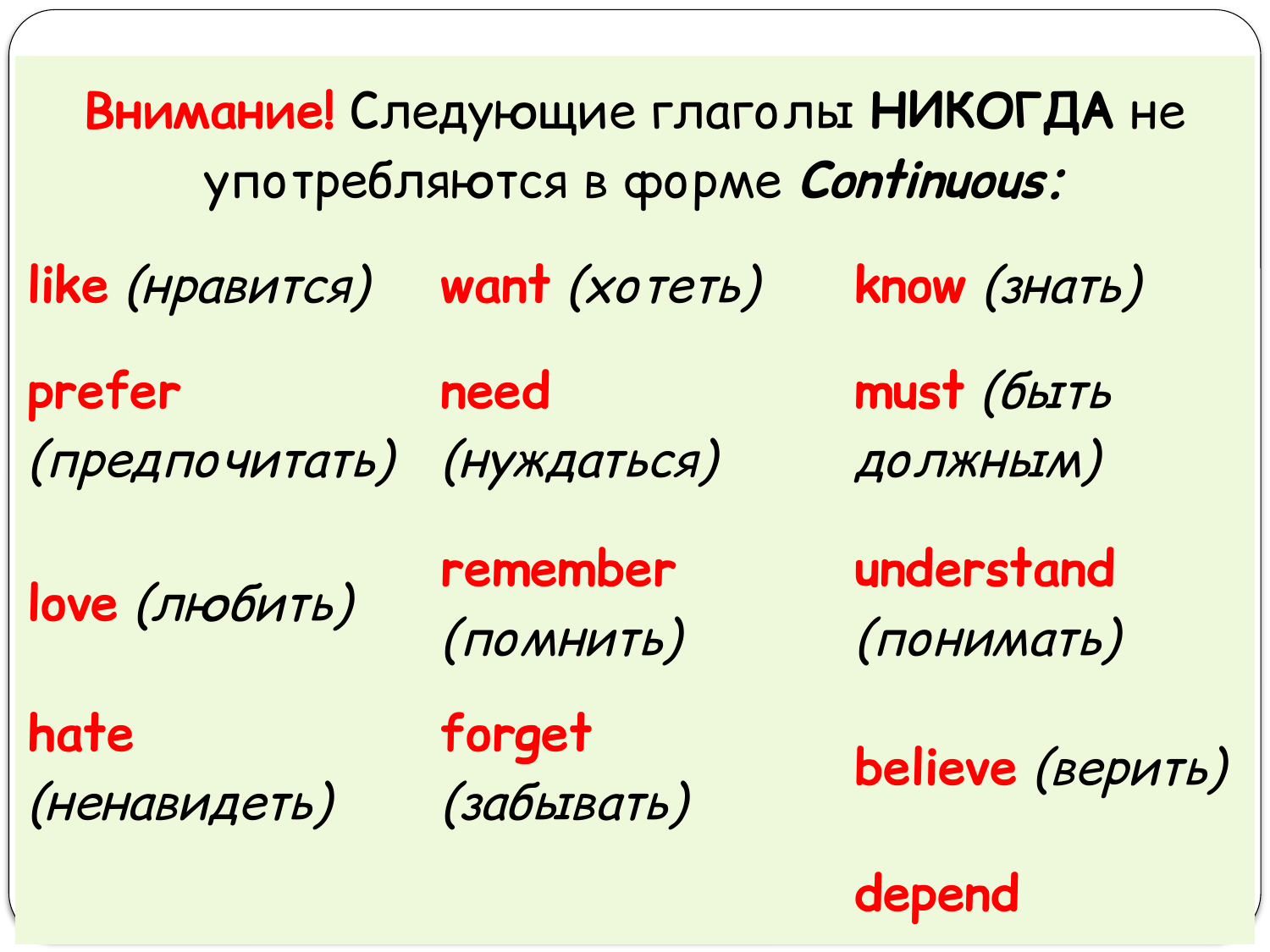

| Внимание! Следующие глаголы НИКОГДА не употребляются в форме Continuous: |  |  |
| --- | --- | --- |
| like (нравится) | want (хотеть) | know (знать) |
| prefer (предпочитать) | need (нуждаться) | must (быть должным) |
| love (любить) | remember (помнить) | understand (понимать) |
| hate (ненавидеть) | forget (забывать) | believe (верить) |
|  |  | depend |